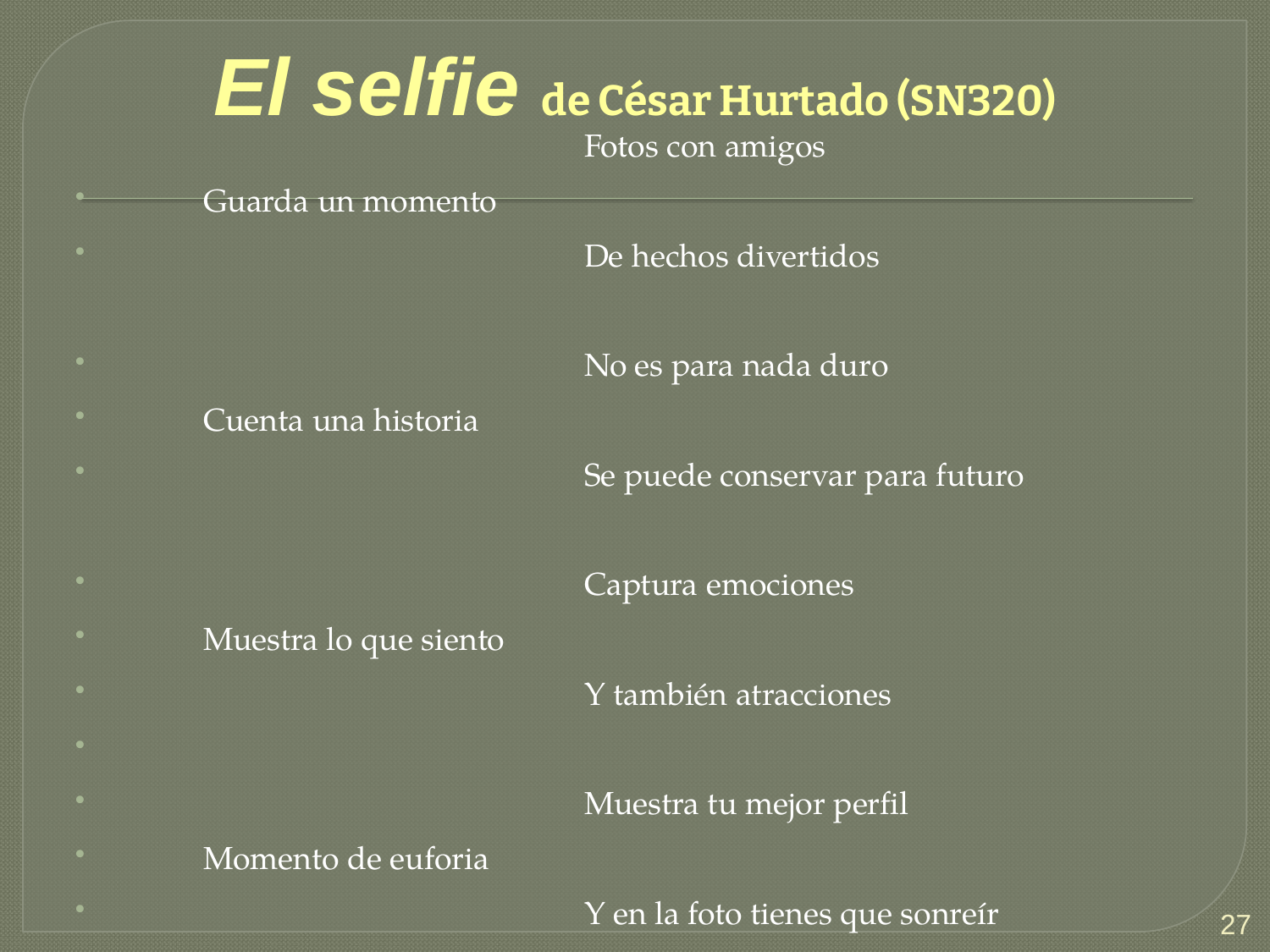

# El selfie de César Hurtado (SN320)
 				Fotos con amigos
	Guarda un momento
				De hechos divertidos

				No es para nada duro
	Cuenta una historia
				Se puede conservar para futuro

				Captura emociones
	Muestra lo que siento
				Y también atracciones

				Muestra tu mejor perfil
	Momento de euforia
				Y en la foto tienes que sonreír

27